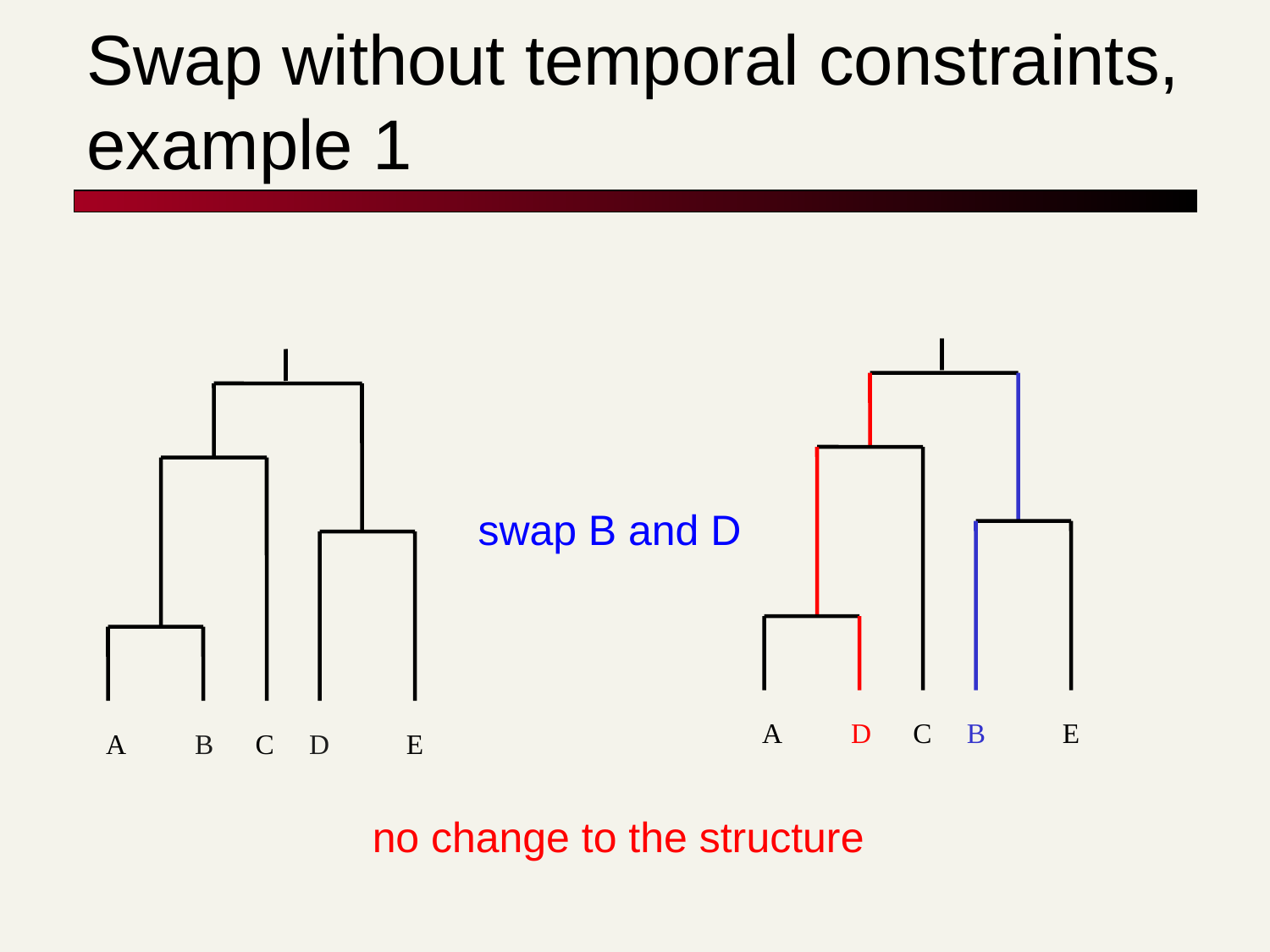

# Swap without temporal constraints, example 1

    A          D      C     B           E
no change to the structure

    A          B      C     D           E
swap B and D